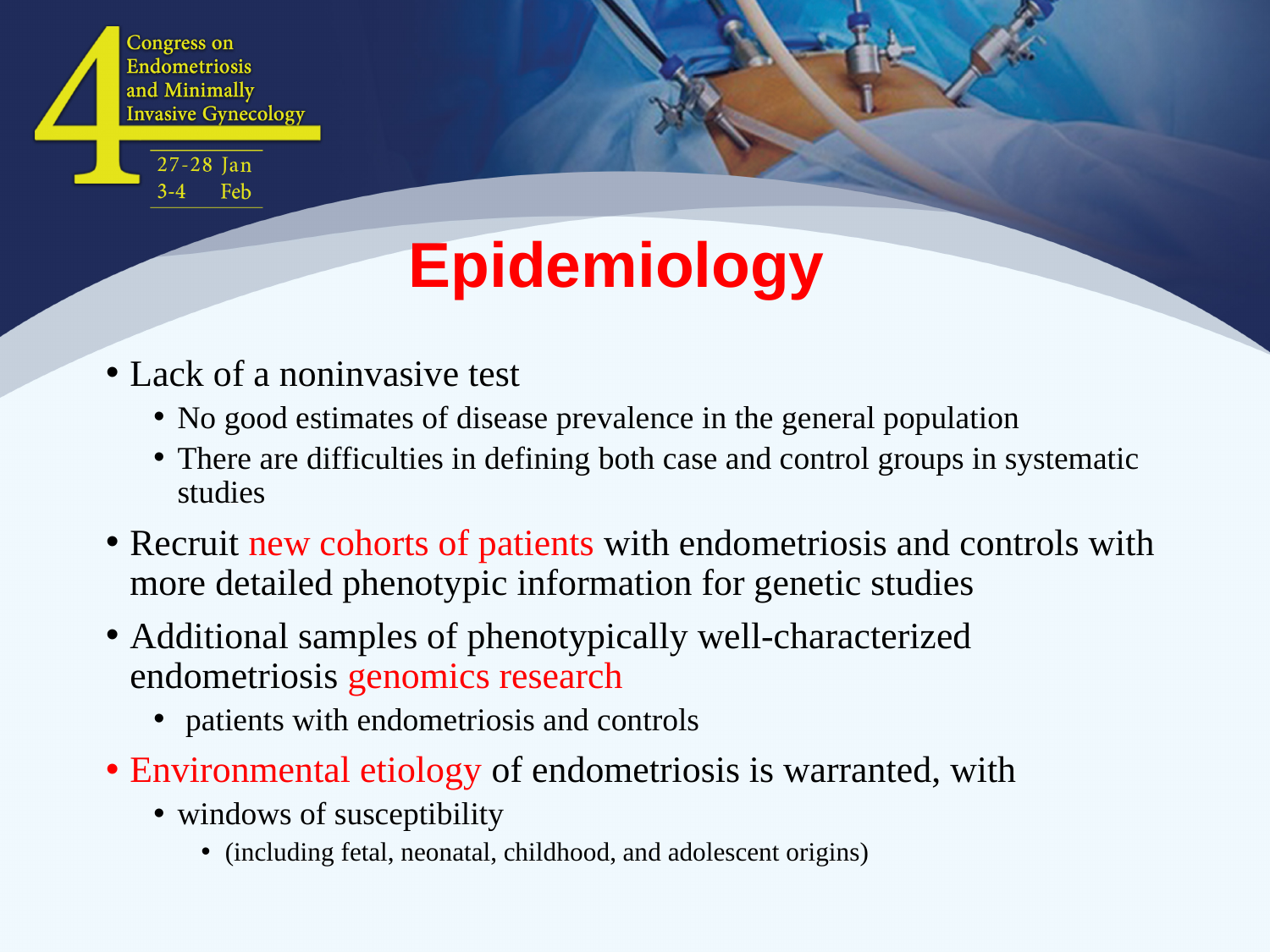

# Epidemiology
Lack of a noninvasive test
No good estimates of disease prevalence in the general population
There are difficulties in defining both case and control groups in systematic studies
Recruit new cohorts of patients with endometriosis and controls with more detailed phenotypic information for genetic studies
Additional samples of phenotypically well-characterized endometriosis genomics research
 patients with endometriosis and controls
Environmental etiology of endometriosis is warranted, with
windows of susceptibility
(including fetal, neonatal, childhood, and adolescent origins)